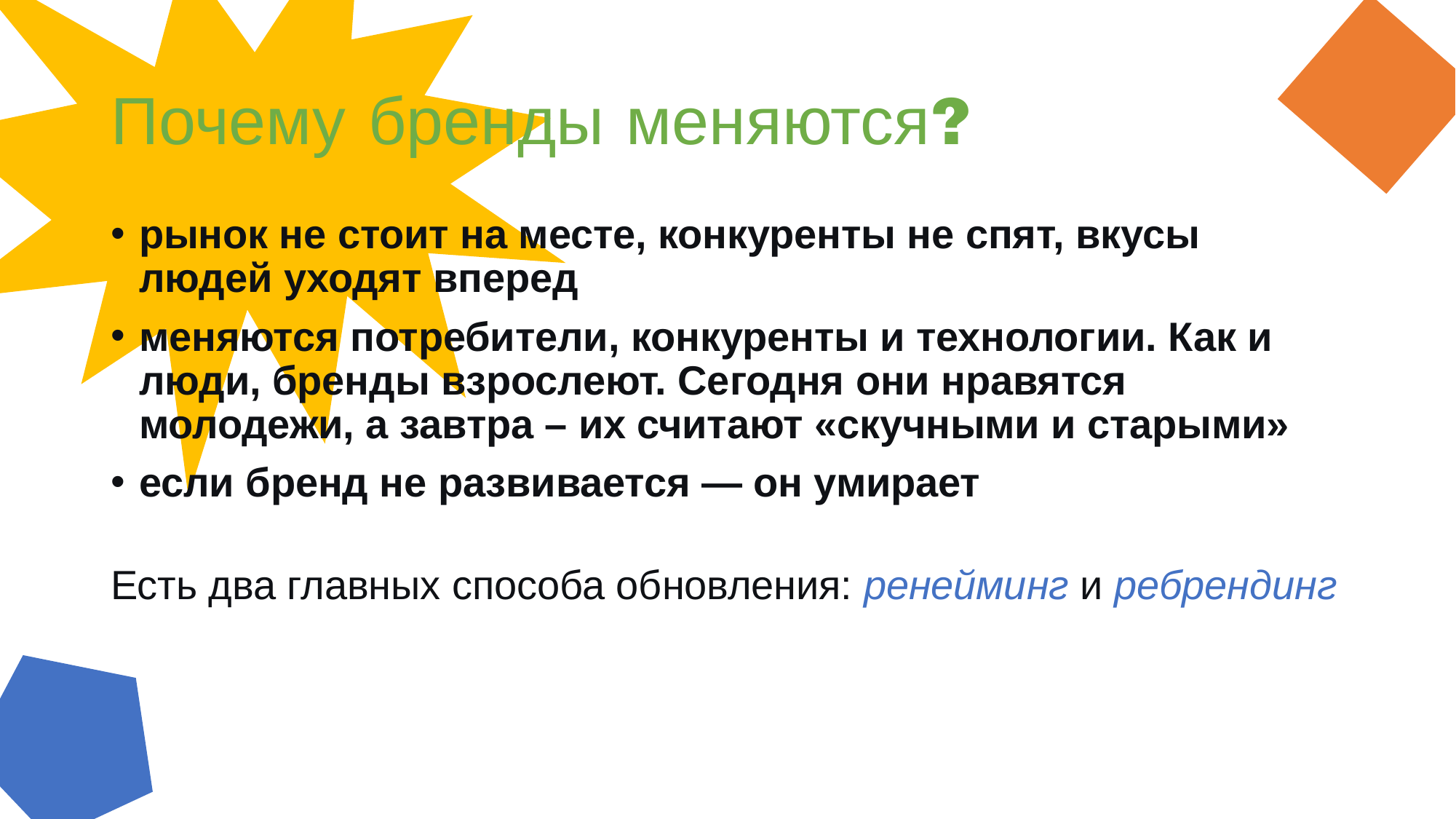

# Почему бренды меняются?
рынок не стоит на месте, конкуренты не спят, вкусы людей уходят вперед
меняются потребители, конкуренты и технологии. Как и люди, бренды взрослеют. Сегодня они нравятся молодежи, а завтра – их считают «скучными и старыми»
если бренд не развивается — он умирает
Есть два главных способа обновления: ренейминг и ребрендинг